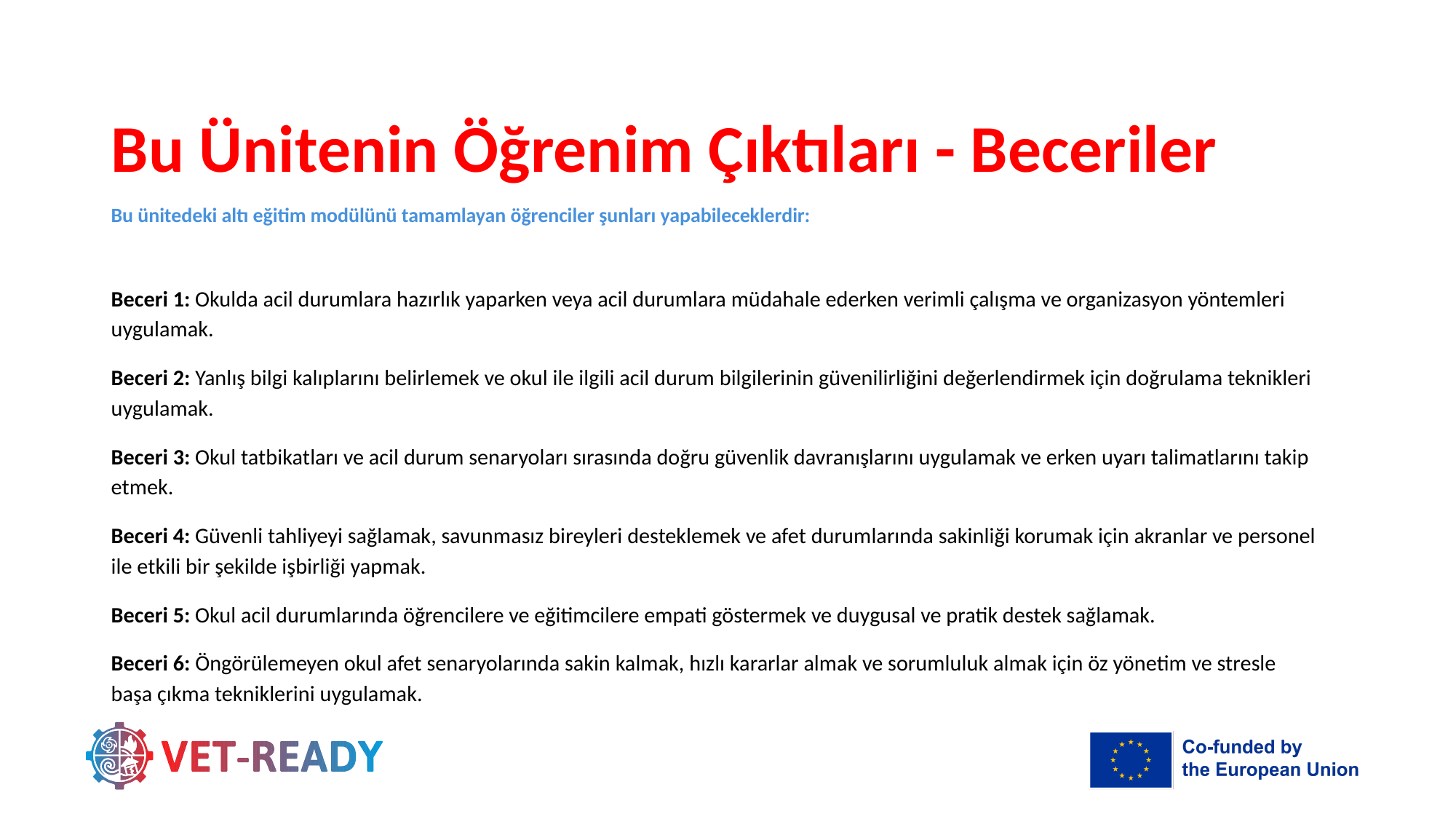

# Bu Ünitenin Öğrenim Çıktıları - Beceriler
Bu ünitedeki altı eğitim modülünü tamamlayan öğrenciler şunları yapabileceklerdir:

Beceri 1: Okulda acil durumlara hazırlık yaparken veya acil durumlara müdahale ederken verimli çalışma ve organizasyon yöntemleri uygulamak.
Beceri 2: Yanlış bilgi kalıplarını belirlemek ve okul ile ilgili acil durum bilgilerinin güvenilirliğini değerlendirmek için doğrulama teknikleri uygulamak.
Beceri 3: Okul tatbikatları ve acil durum senaryoları sırasında doğru güvenlik davranışlarını uygulamak ve erken uyarı talimatlarını takip etmek.
Beceri 4: Güvenli tahliyeyi sağlamak, savunmasız bireyleri desteklemek ve afet durumlarında sakinliği korumak için akranlar ve personel ile etkili bir şekilde işbirliği yapmak.
Beceri 5: Okul acil durumlarında öğrencilere ve eğitimcilere empati göstermek ve duygusal ve pratik destek sağlamak.
Beceri 6: Öngörülemeyen okul afet senaryolarında sakin kalmak, hızlı kararlar almak ve sorumluluk almak için öz yönetim ve stresle başa çıkma tekniklerini uygulamak.